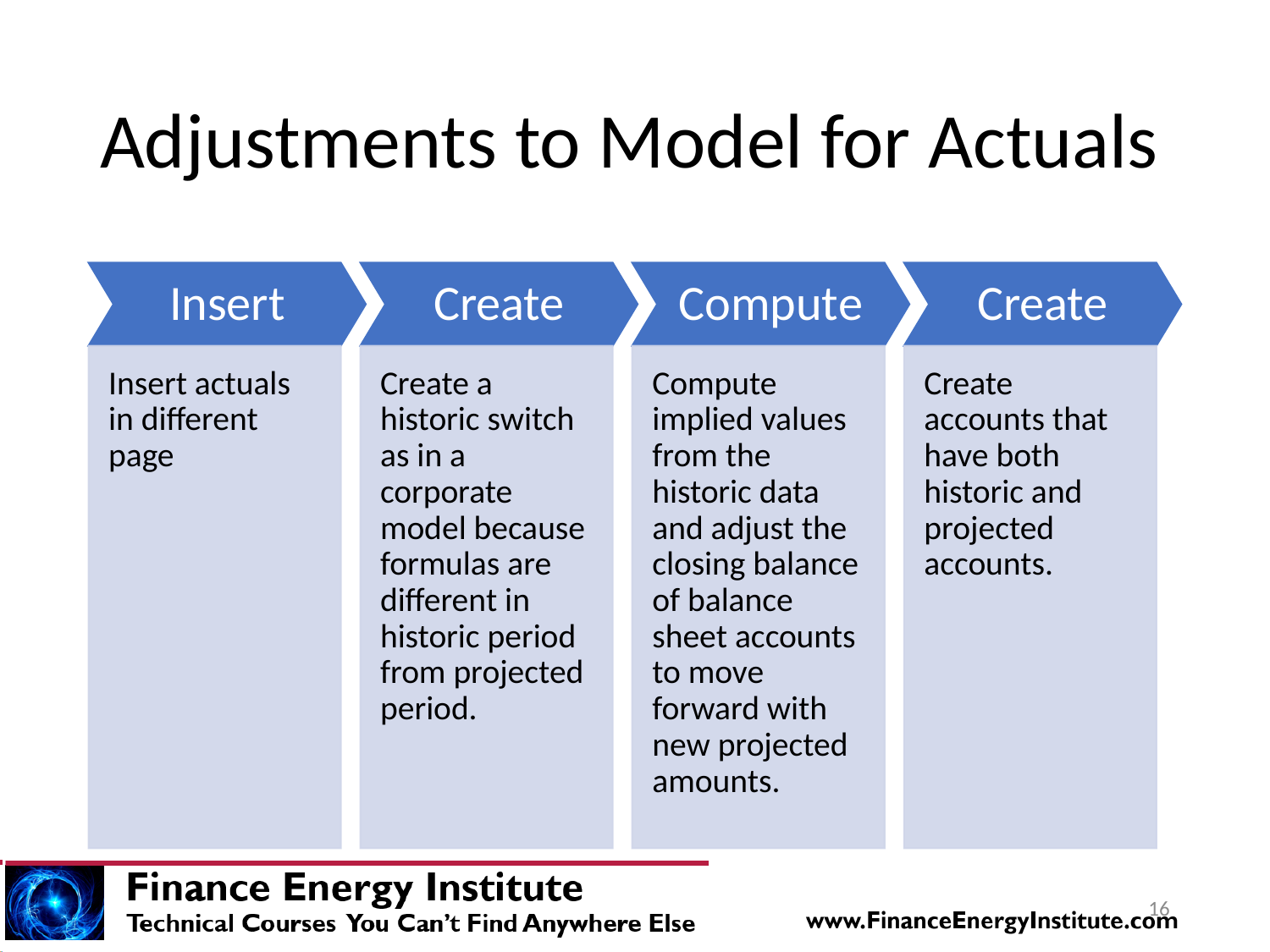

# Adjustments to Model for Actuals
Insert
Insert actuals in different page
Create
Create a historic switch as in a corporate model because formulas are different in historic period from projected period.
Compute
Compute implied values from the historic data and adjust the closing balance of balance sheet accounts to move forward with new projected amounts.
Create
Create accounts that have both historic and projected accounts.
16